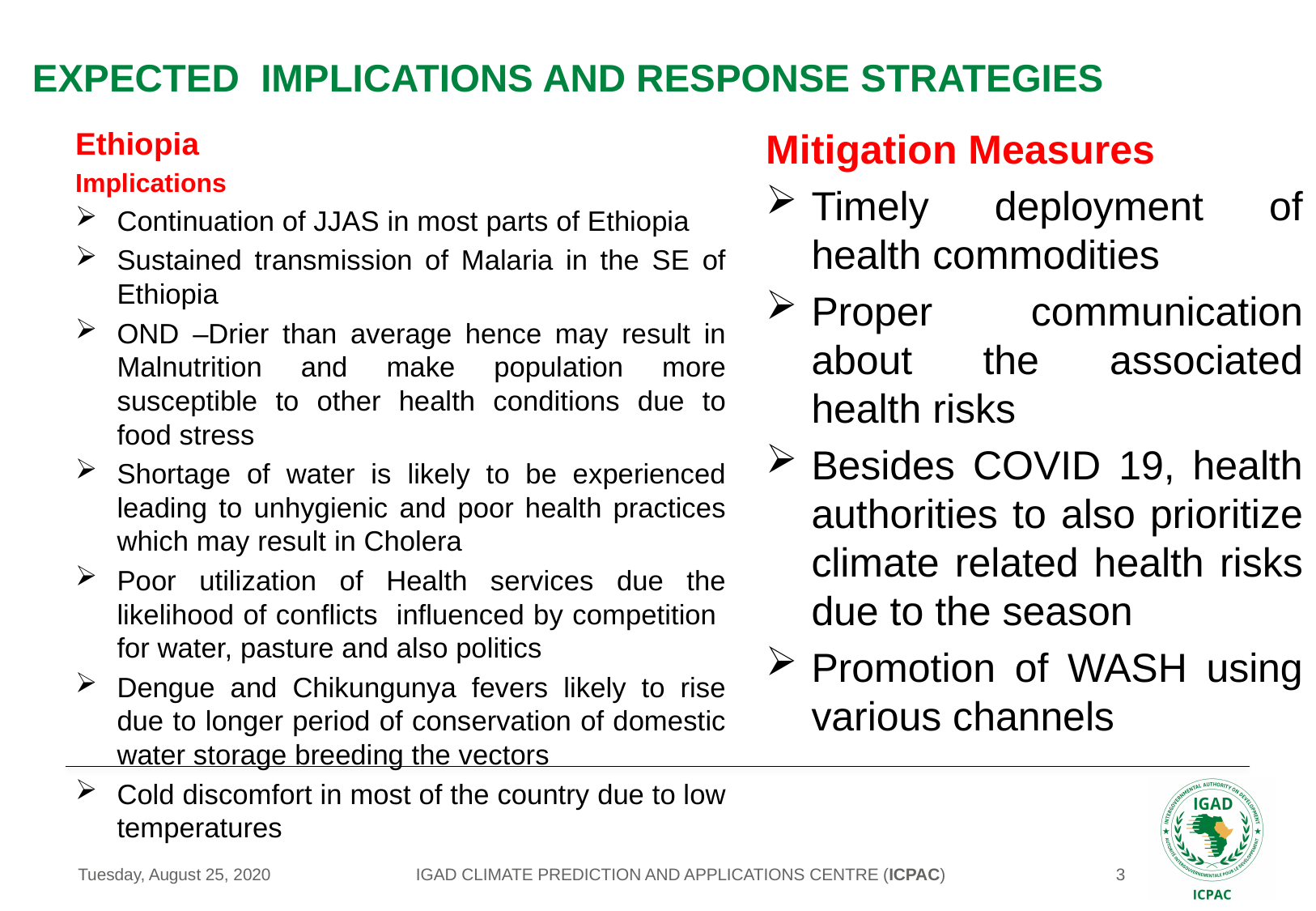

# Expected  IMPLICATIONS and response strategies
Ethiopia
Implications
Continuation of JJAS in most parts of Ethiopia
Sustained transmission of Malaria in the SE of Ethiopia
OND –Drier than average hence may result in Malnutrition and make population more susceptible to other health conditions due to food stress
Shortage of water is likely to be experienced leading to unhygienic and poor health practices which may result in Cholera
Poor utilization of Health services due the likelihood of conflicts  influenced by competition  for water, pasture and also politics
Dengue and Chikungunya fevers likely to rise due to longer period of conservation of domestic water storage breeding the vectors
Cold discomfort in most of the country due to low temperatures

Mitigation Measures
Timely deployment of health commodities
Proper communication about the associated health risks
Besides COVID 19, health authorities to also prioritize climate related health risks due to the season
Promotion of WASH using various channels
IGAD CLIMATE PREDICTION AND APPLICATIONS CENTRE (ICPAC)
Tuesday, August 25, 2020
3